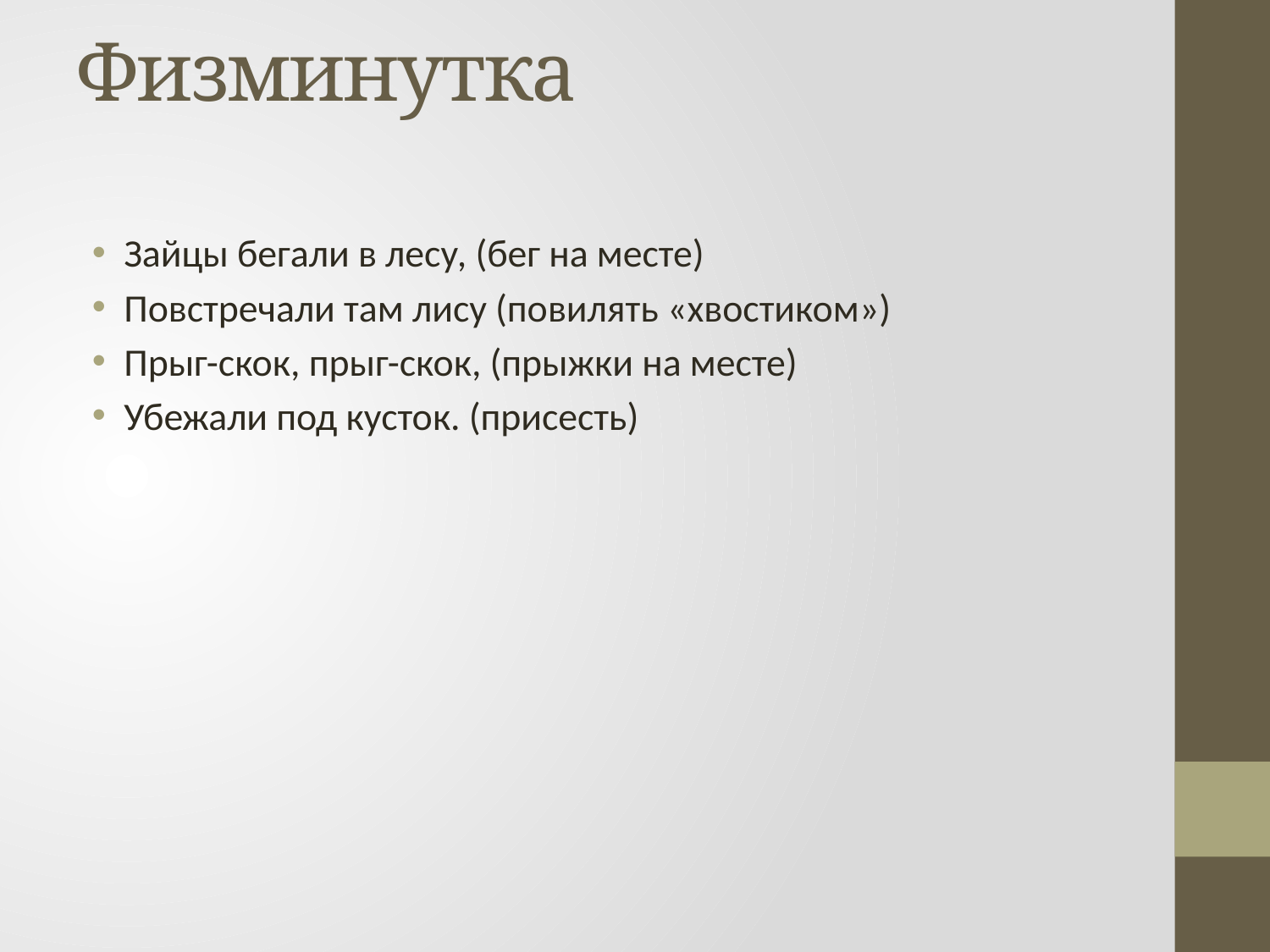

# Физминутка
Зайцы бегали в лесу, (бег на месте)
Повстречали там лису (повилять «хвостиком»)
Прыг-скок, прыг-скок, (прыжки на месте)
Убежали под кусток. (присесть)